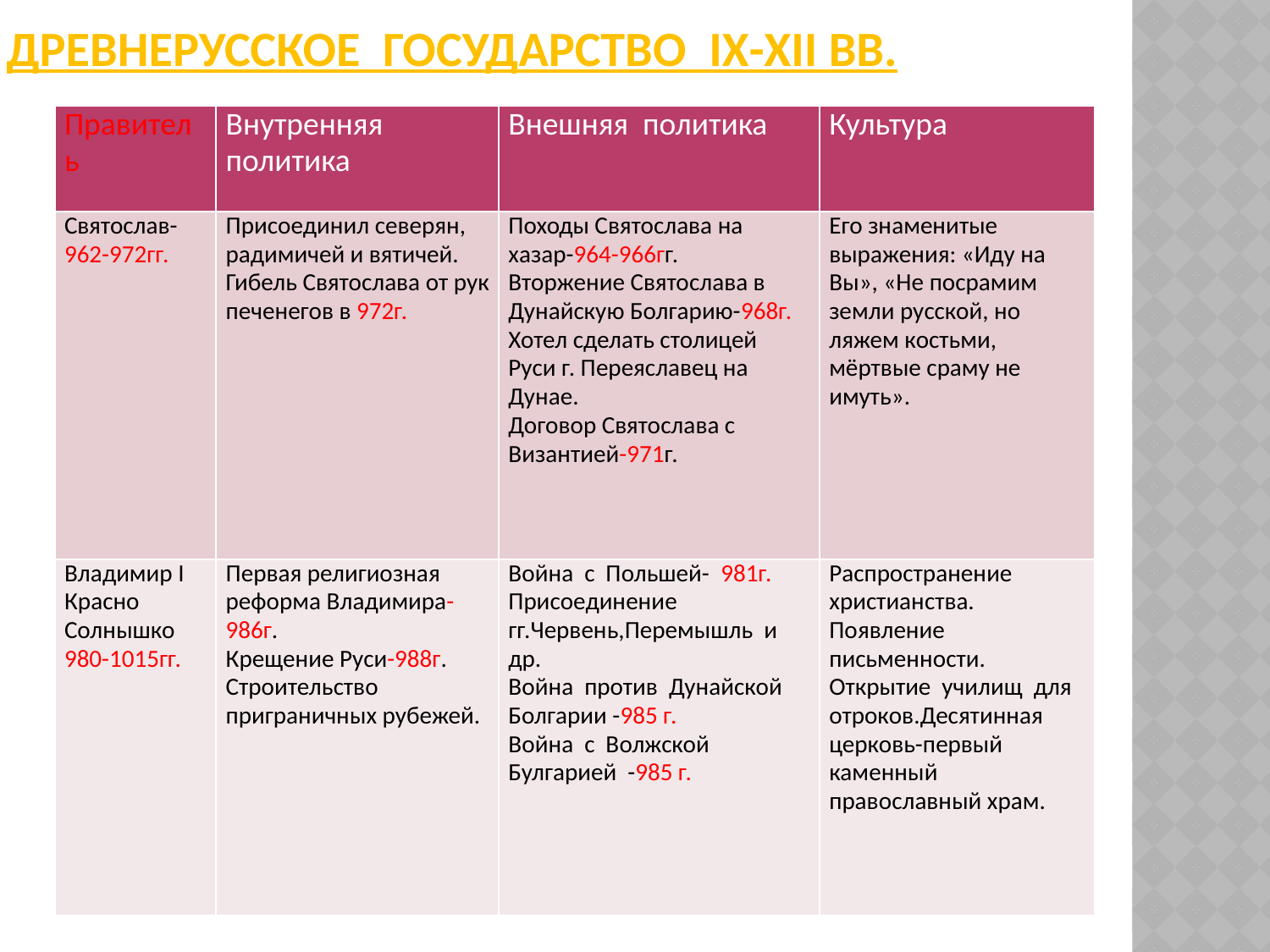

# Древнерусское  государство  IX-XII вв.
| Правитель | Внутренняя политика | Внешняя политика | Культура |
| --- | --- | --- | --- |
| Святослав- 962-972гг. | Присоединил северян, радимичей и вятичей. Гибель Святослава от рук печенегов в 972г. | Походы Святослава на хазар-964-966гг. Вторжение Святослава в Дунайскую Болгарию-968г. Хотел сделать столицей Руси г. Переяславец на Дунае. Договор Святослава с Византией-971г. | Его знаменитые выражения: «Иду на Вы», «Не посрамим земли русской, но ляжем костьми, мёртвые сраму не имуть». |
| Владимир I Красно Солнышко 980-1015гг. | Первая религиозная реформа Владимира-986г. Крещение Руси-988г. Строительство приграничных рубежей. | Война с Польшей- 981г. Присоединение гг.Червень,Перемышль и др. Война против Дунайской Болгарии -985 г. Война с Волжской Булгарией -985 г. | Распространение христианства. Появление письменности. Открытие училищ для отроков.Десятинная церковь-первый каменный православный храм. |